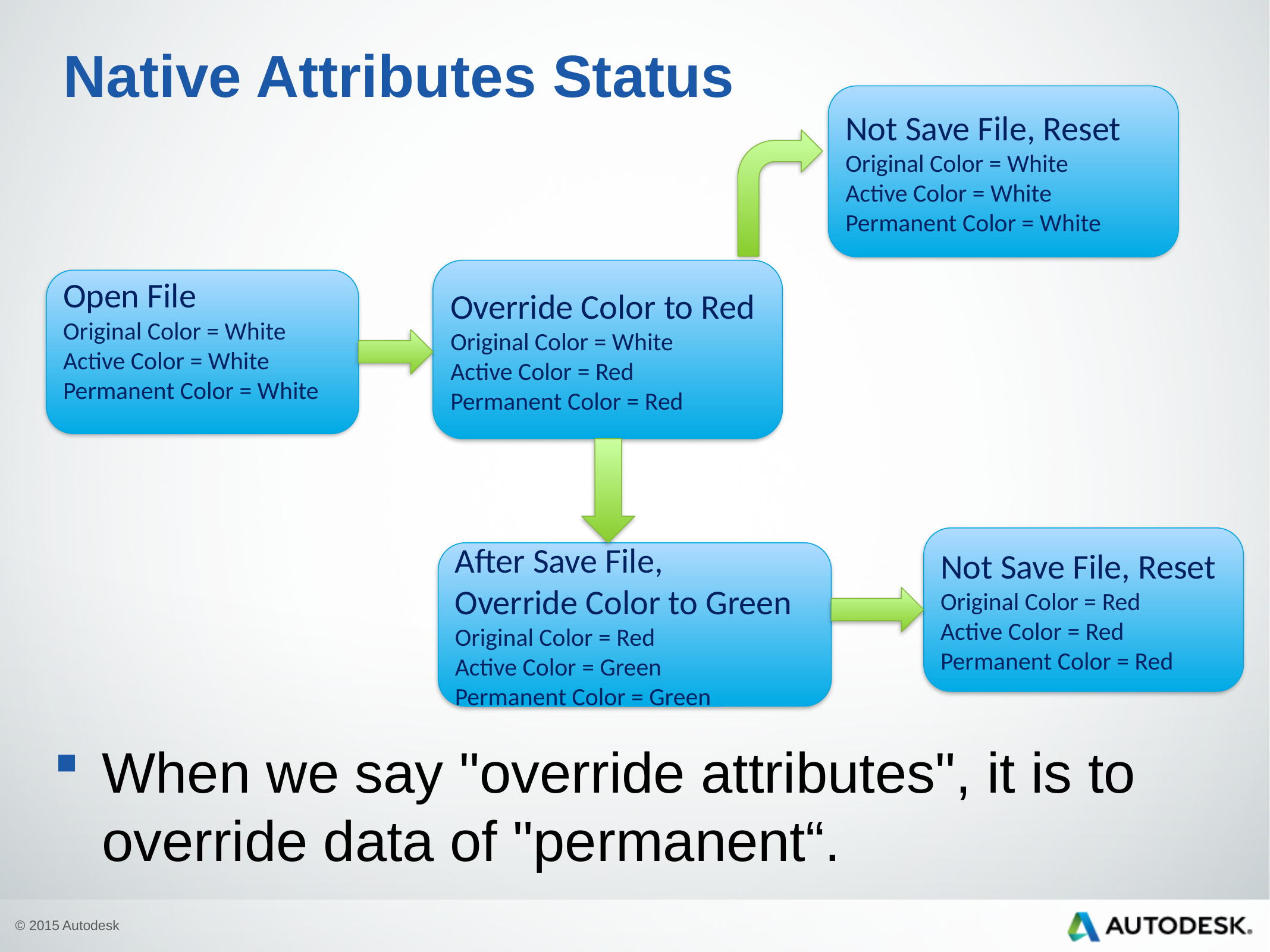

# Native Attributes Status
Not Save File, Reset
Original Color = White
Active Color = White
Permanent Color = White

Override Color to Red
Original Color = White
Active Color = Red
Permanent Color = Red
Open File
Original Color = White
Active Color = White
Permanent Color = White

Not Save File, Reset
Original Color = Red
Active Color = Red
Permanent Color = Red
After Save File,
Override Color to Green
Original Color = Red
Active Color = Green
Permanent Color = Green

When we say "override attributes", it is to override data of "permanent“.